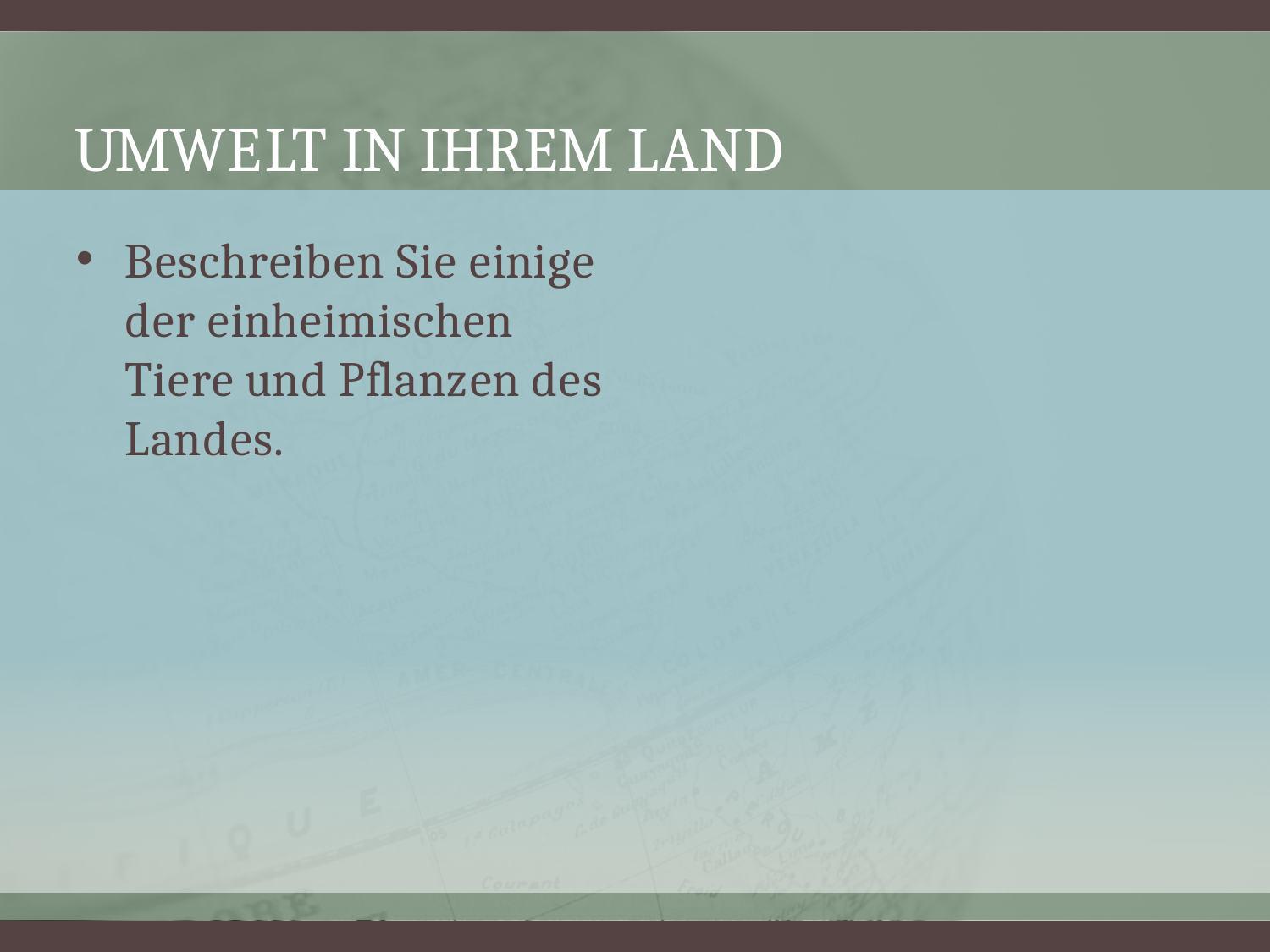

# Umwelt in Ihrem Land
Beschreiben Sie einige der einheimischen Tiere und Pflanzen des Landes.